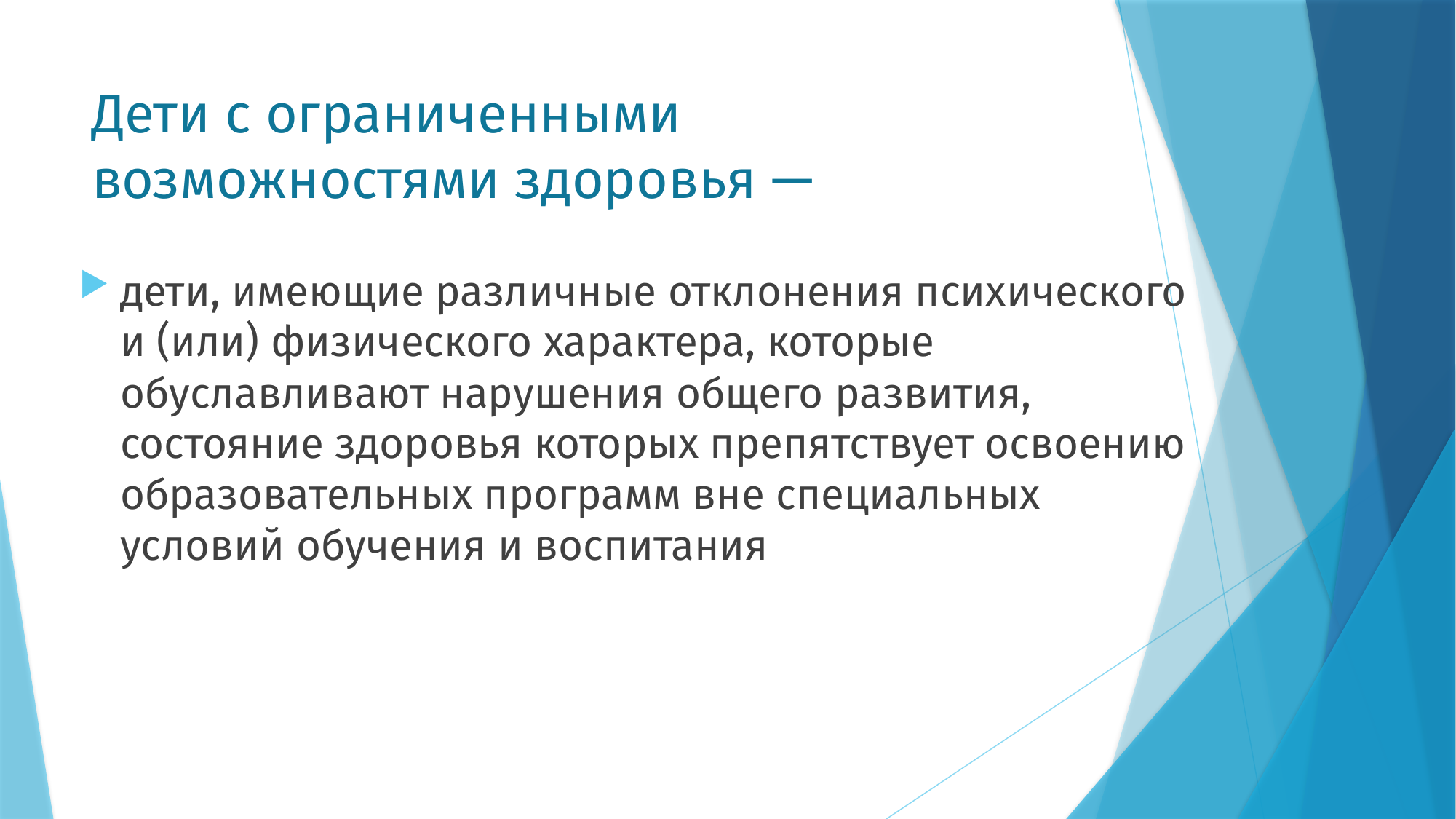

# Дети с ограниченными возможностями здоровья —
дети, имеющие различные отклонения психического и (или) физического характера, которые обуславливают нарушения общего развития, состояние здоровья которых препятствует освоению образовательных программ вне специальных условий обучения и воспитания